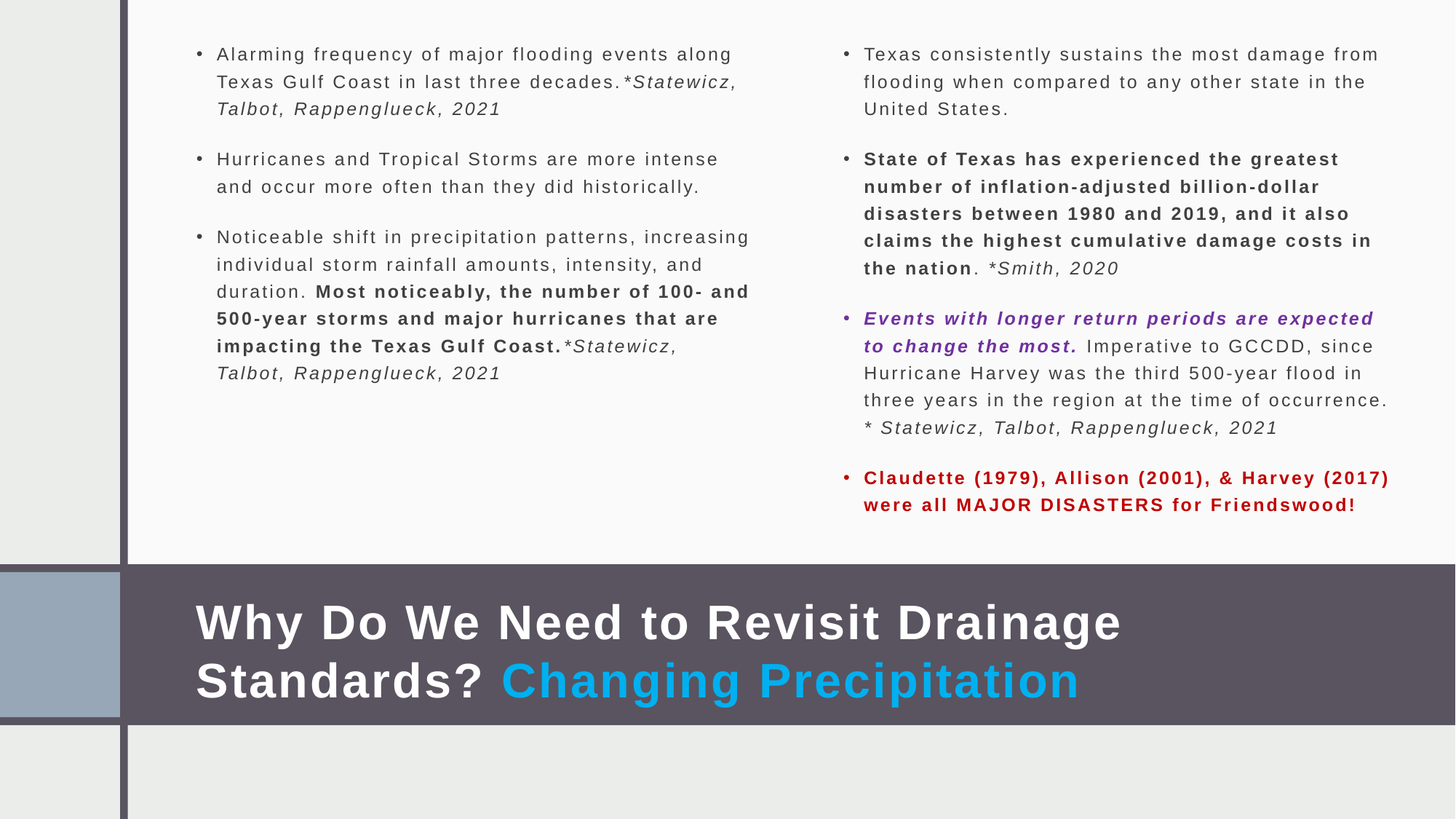

Alarming frequency of major flooding events along Texas Gulf Coast in last three decades.*Statewicz, Talbot, Rappenglueck, 2021
Hurricanes and Tropical Storms are more intense and occur more often than they did historically.
Noticeable shift in precipitation patterns, increasing individual storm rainfall amounts, intensity, and duration. Most noticeably, the number of 100- and 500-year storms and major hurricanes that are impacting the Texas Gulf Coast.*Statewicz, Talbot, Rappenglueck, 2021
Texas consistently sustains the most damage from flooding when compared to any other state in the United States.
State of Texas has experienced the greatest number of inflation-adjusted billion-dollar disasters between 1980 and 2019, and it also claims the highest cumulative damage costs in the nation. *Smith, 2020
Events with longer return periods are expected to change the most. Imperative to GCCDD, since Hurricane Harvey was the third 500-year flood in three years in the region at the time of occurrence. * Statewicz, Talbot, Rappenglueck, 2021
Claudette (1979), Allison (2001), & Harvey (2017) were all MAJOR DISASTERS for Friendswood!

# Why Do We Need to Revisit Drainage Standards? Changing Precipitation